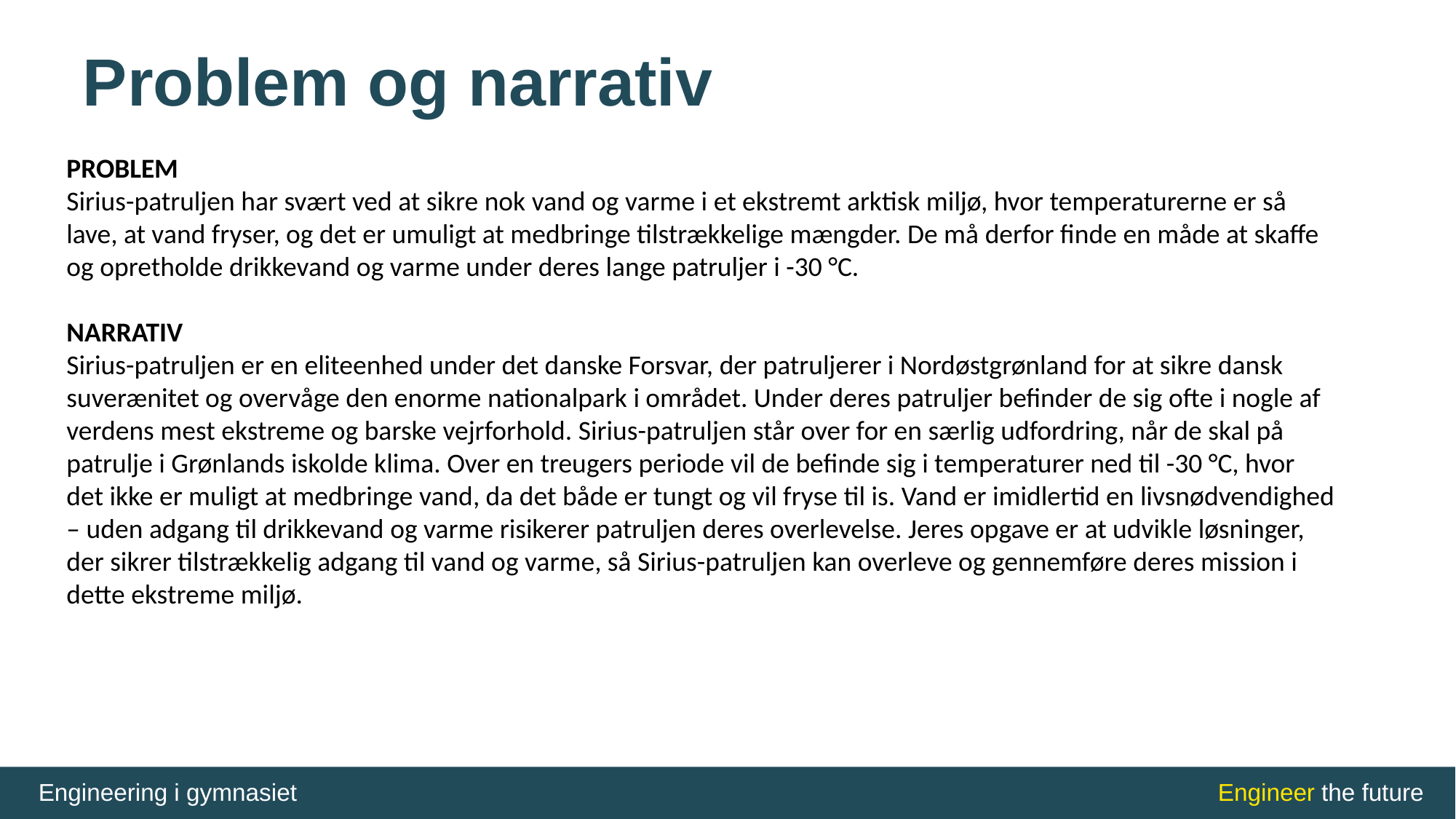

# Problem og narrativ
PROBLEM
Sirius-patruljen har svært ved at sikre nok vand og varme i et ekstremt arktisk miljø, hvor temperaturerne er så lave, at vand fryser, og det er umuligt at medbringe tilstrækkelige mængder. De må derfor finde en måde at skaffe og opretholde drikkevand og varme under deres lange patruljer i -30 °C.

NARRATIV
Sirius-patruljen er en eliteenhed under det danske Forsvar, der patruljerer i Nordøstgrønland for at sikre dansk suverænitet og overvåge den enorme nationalpark i området. Under deres patruljer befinder de sig ofte i nogle af verdens mest ekstreme og barske vejrforhold. Sirius-patruljen står over for en særlig udfordring, når de skal på patrulje i Grønlands iskolde klima. Over en treugers periode vil de befinde sig i temperaturer ned til -30 °C, hvor det ikke er muligt at medbringe vand, da det både er tungt og vil fryse til is. Vand er imidlertid en livsnødvendighed – uden adgang til drikkevand og varme risikerer patruljen deres overlevelse. Jeres opgave er at udvikle løsninger, der sikrer tilstrækkelig adgang til vand og varme, så Sirius-patruljen kan overleve og gennemføre deres mission i dette ekstreme miljø.